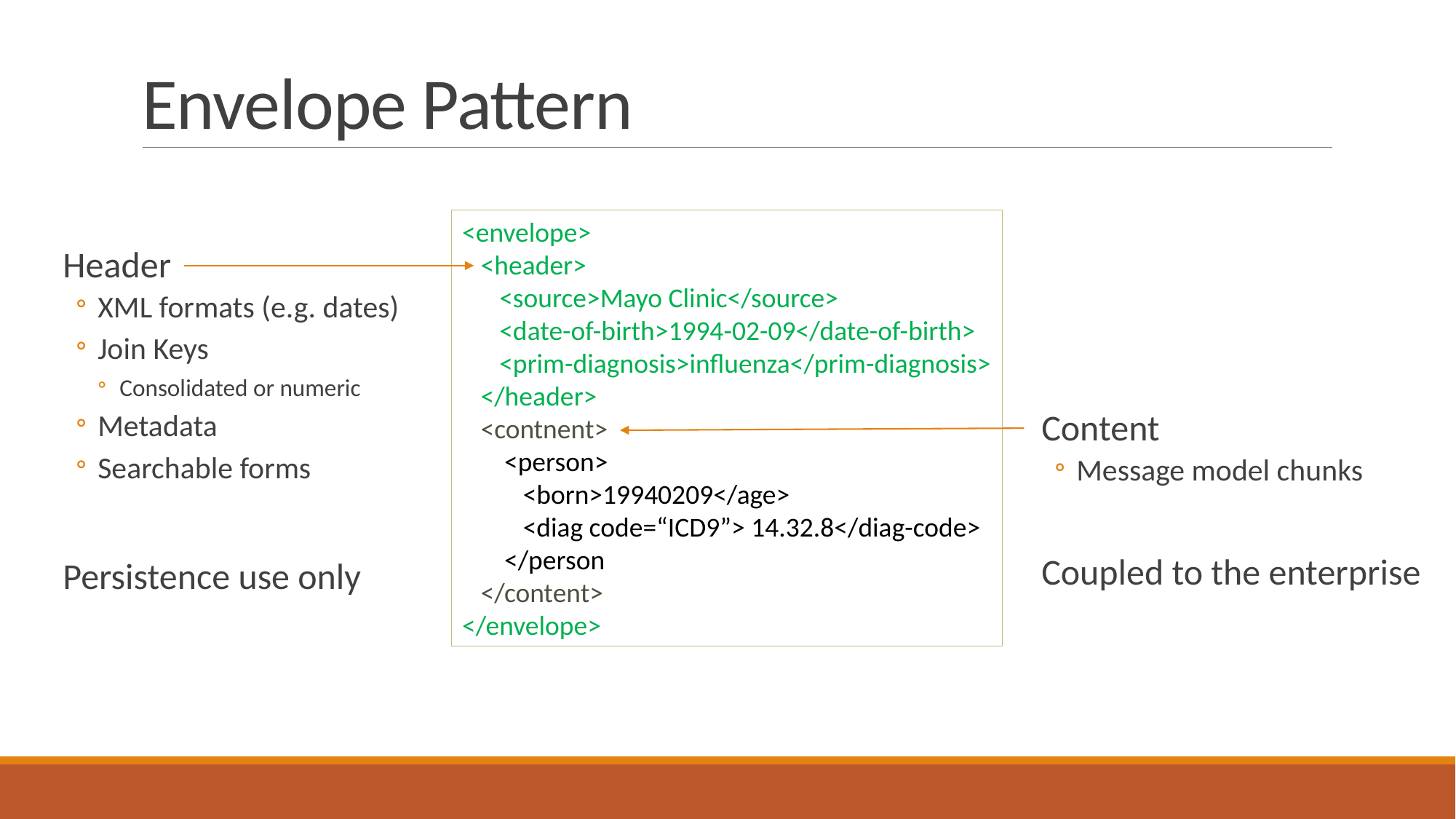

# Envelope Pattern
<envelope>
   <header>
      <source>Mayo Clinic</source>
      <date-of-birth>1994-02-09</date-of-birth>
      <prim-diagnosis>influenza</prim-diagnosis>
   </header>
   <contnent>

   </content>
</envelope>
Header
XML formats (e.g. dates)
Join Keys
Consolidated or numeric
Metadata
Searchable forms

Persistence use only
Content
Message model chunks

Coupled to the enterprise
<person>
   <born>19940209</age>
   <diag code=“ICD9”> 14.32.8</diag-code>
</person